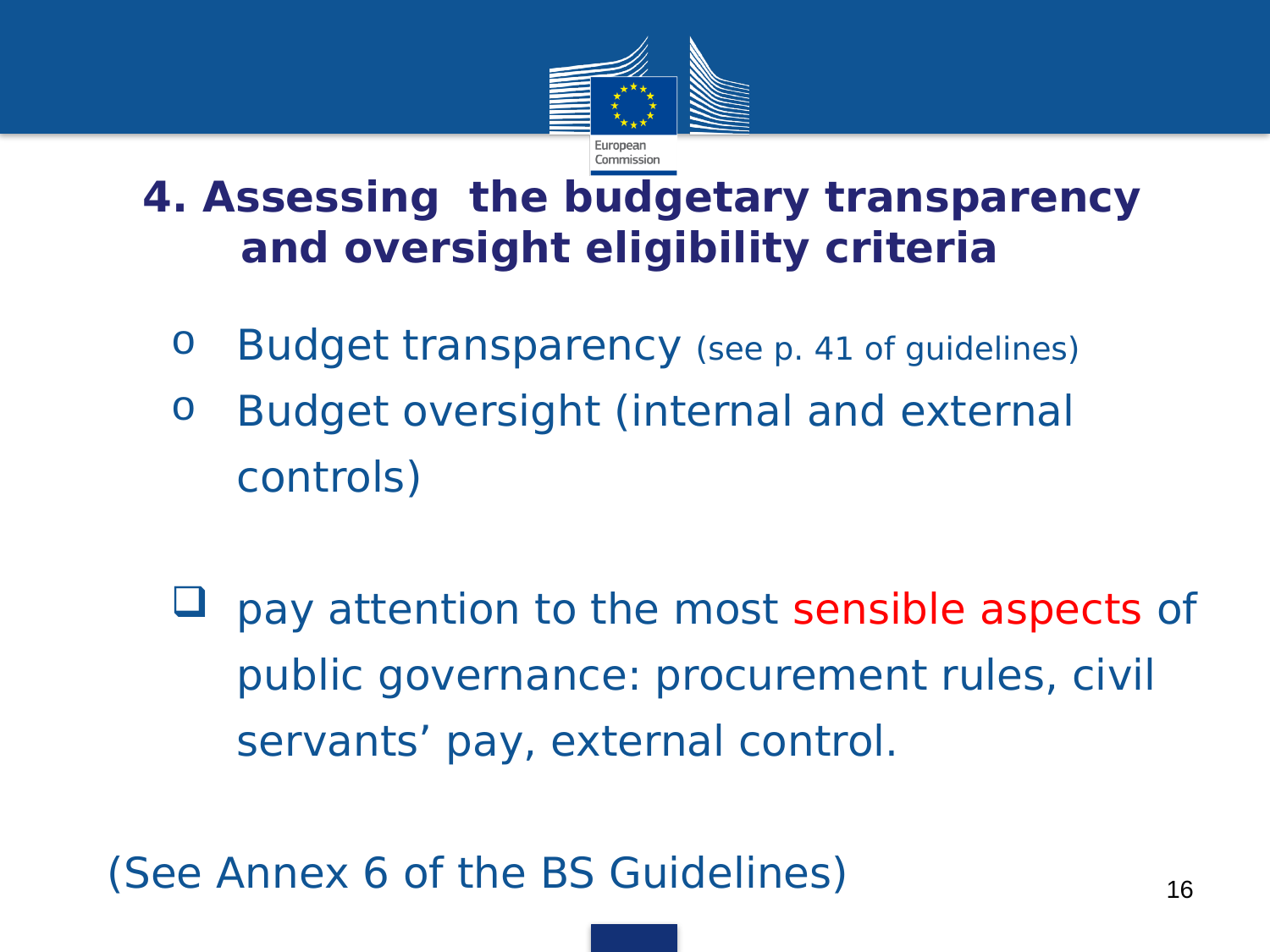

# 4. Assessing  the budgetary transparency and oversight eligibility criteria

Budget transparency (see p. 41 of guidelines)
Budget oversight (internal and external controls)

pay attention to the most sensible aspects of public governance: procurement rules, civil servants’ pay, external control.

(See Annex 6 of the BS Guidelines)

16